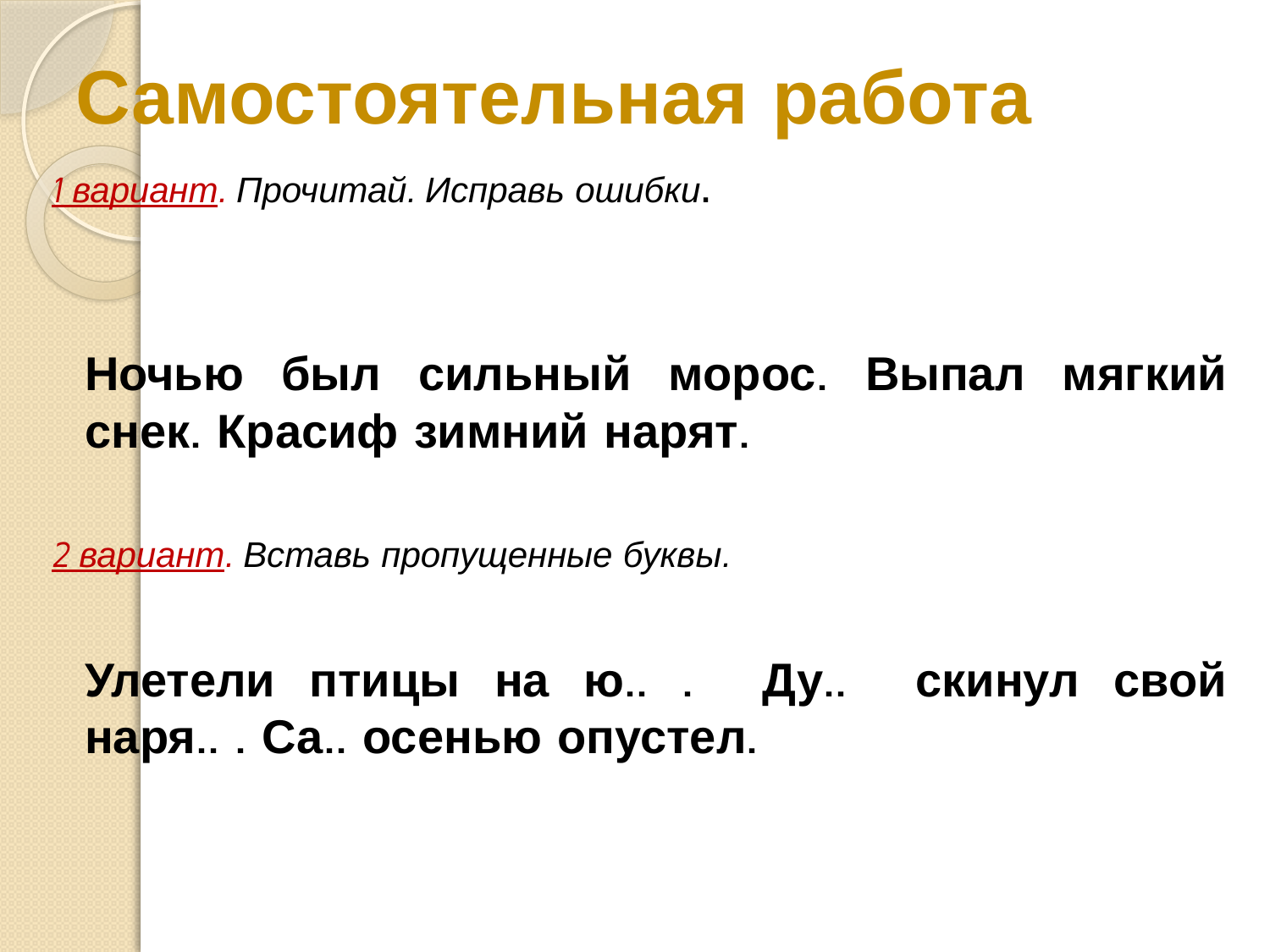

# Самостоятельная работа
1 вариант. Прочитай. Исправь ошибки.

		Ночью был сильный морос. Выпал мягкий снек. Красиф зимний нарят.

2 вариант. Вставь пропущенные буквы.

		Улетели птицы на ю.. .  Ду..  скинул свой наря.. . Са.. осенью опустел.